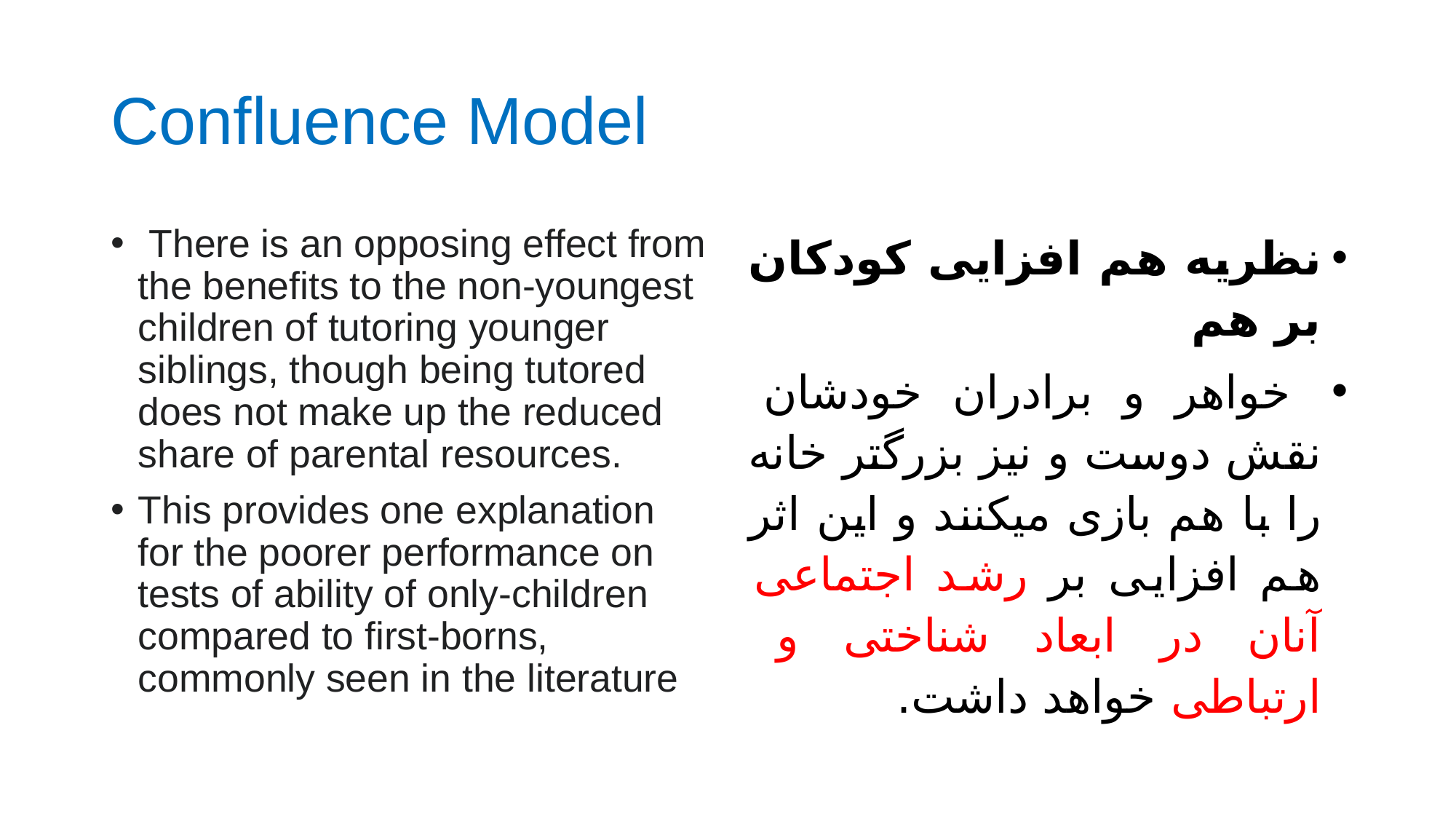

# Confluence Model
 There is an opposing effect from the benefits to the non-youngest children of tutoring younger siblings, though being tutored does not make up the reduced share of parental resources.
This provides one explanation for the poorer performance on tests of ability of only-children compared to first-borns, commonly seen in the literature
نظریه هم افزایی کودکان بر هم
 خواهر و برادران خودشان نقش دوست و نیز بزرگتر خانه را با هم بازی میکنند و این اثر هم افزایی بر رشد اجتماعی آنان در ابعاد شناختی و ارتباطی خواهد داشت.